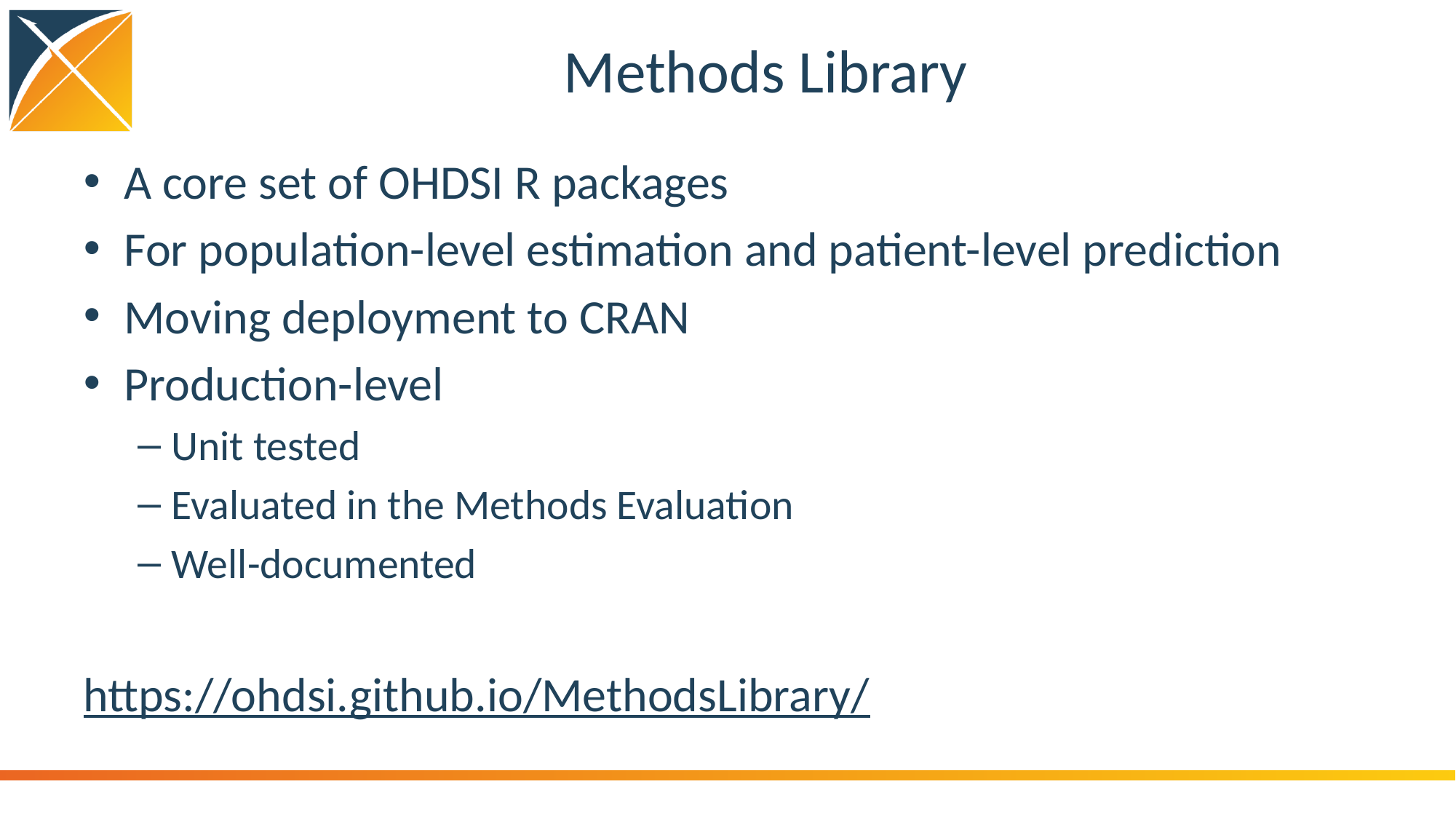

# Methods Library
A core set of OHDSI R packages
For population-level estimation and patient-level prediction
Moving deployment to CRAN
Production-level
Unit tested
Evaluated in the Methods Evaluation
Well-documented

https://ohdsi.github.io/MethodsLibrary/